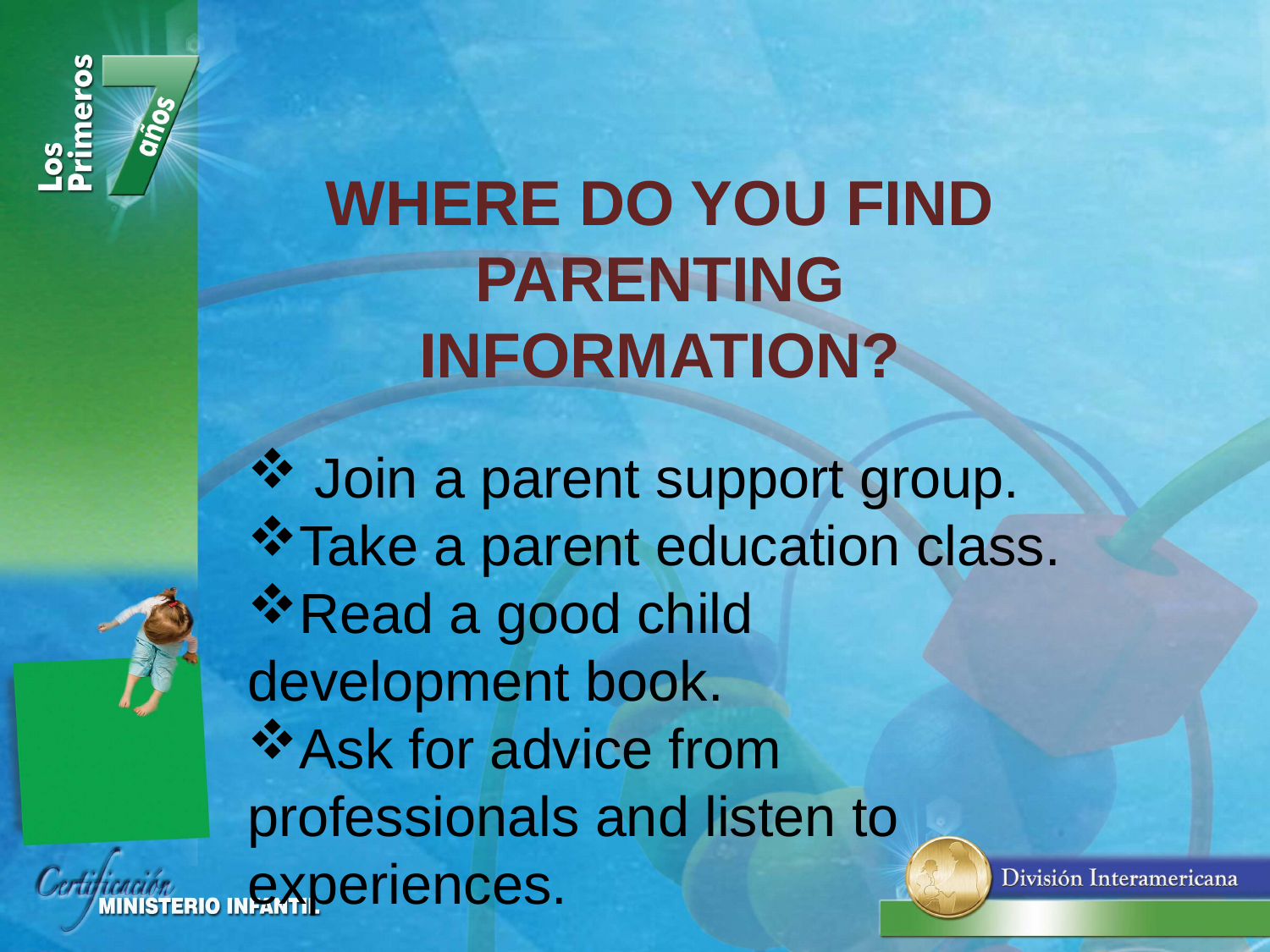

WHERE DO YOU FIND PARENTING INFORMATION?

 Join a parent support group.
Take a parent education class.
Read a good child development book.
Ask for advice from professionals and listen to experiences.